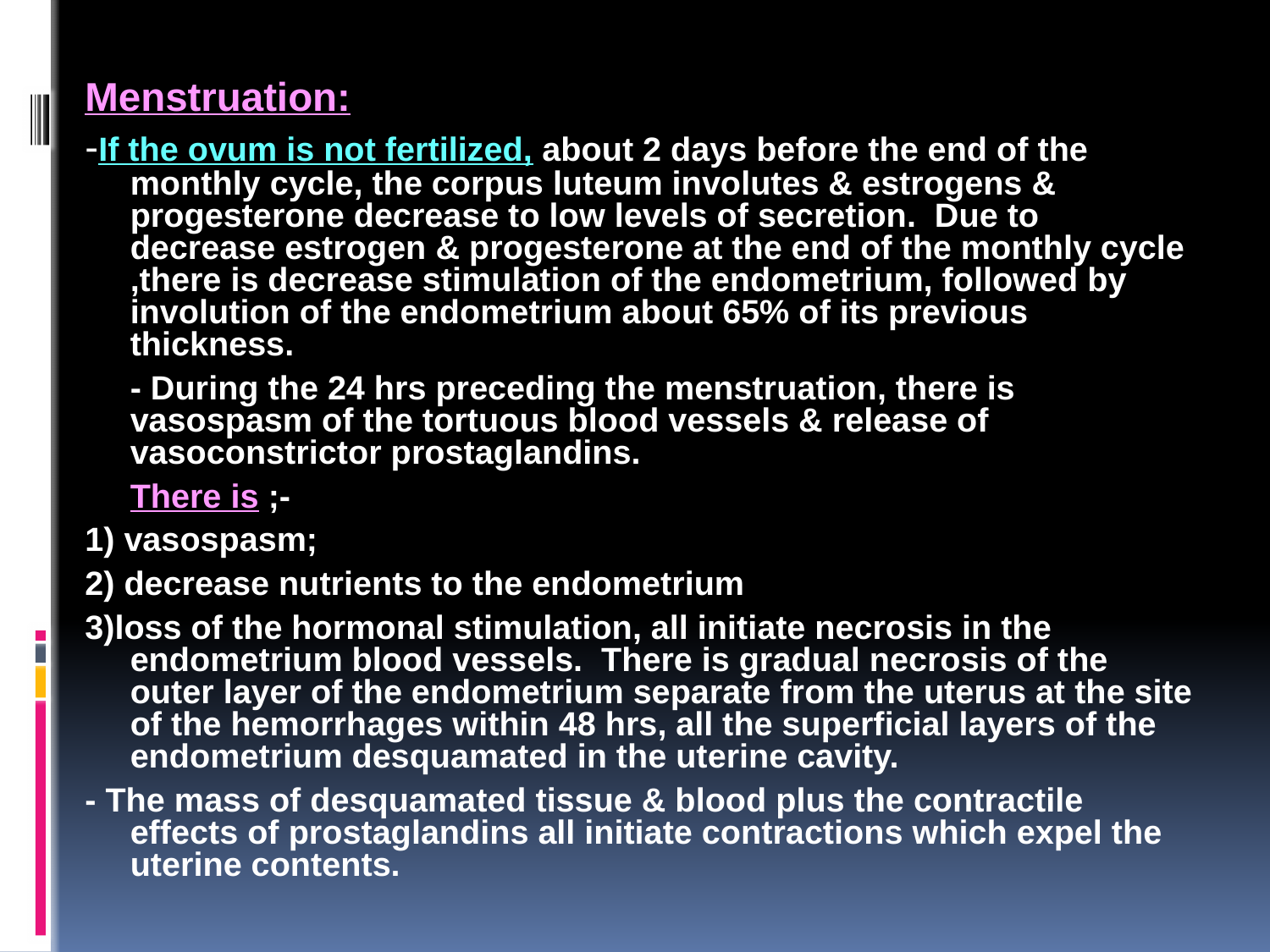

Menstruation:
-If the ovum is not fertilized, about 2 days before the end of the monthly cycle, the corpus luteum involutes & estrogens & progesterone decrease to low levels of secretion.  Due to decrease estrogen & progesterone at the end of the monthly cycle ,there is decrease stimulation of the endometrium, followed by involution of the endometrium about 65% of its previous thickness.
	- During the 24 hrs preceding the menstruation, there is vasospasm of the tortuous blood vessels & release of vasoconstrictor prostaglandins.
	There is ;-
1) vasospasm;
2) decrease nutrients to the endometrium
3)loss of the hormonal stimulation, all initiate necrosis in the endometrium blood vessels.  There is gradual necrosis of the outer layer of the endometrium separate from the uterus at the site of the hemorrhages within 48 hrs, all the superficial layers of the endometrium desquamated in the uterine cavity.
- The mass of desquamated tissue & blood plus the contractile effects of prostaglandins all initiate contractions which expel the uterine contents.